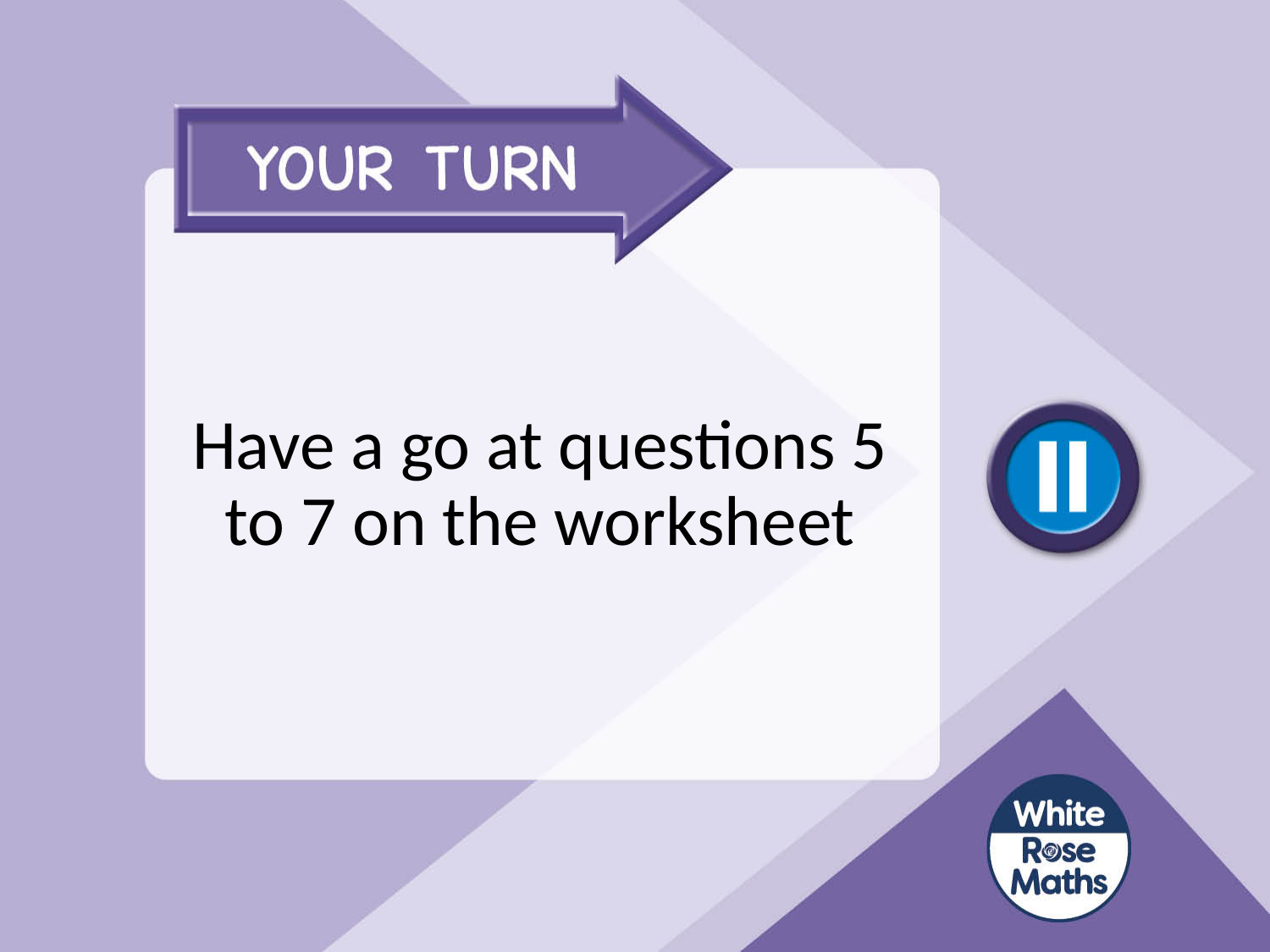

# Have a go at questions 5 to 7 on the worksheet